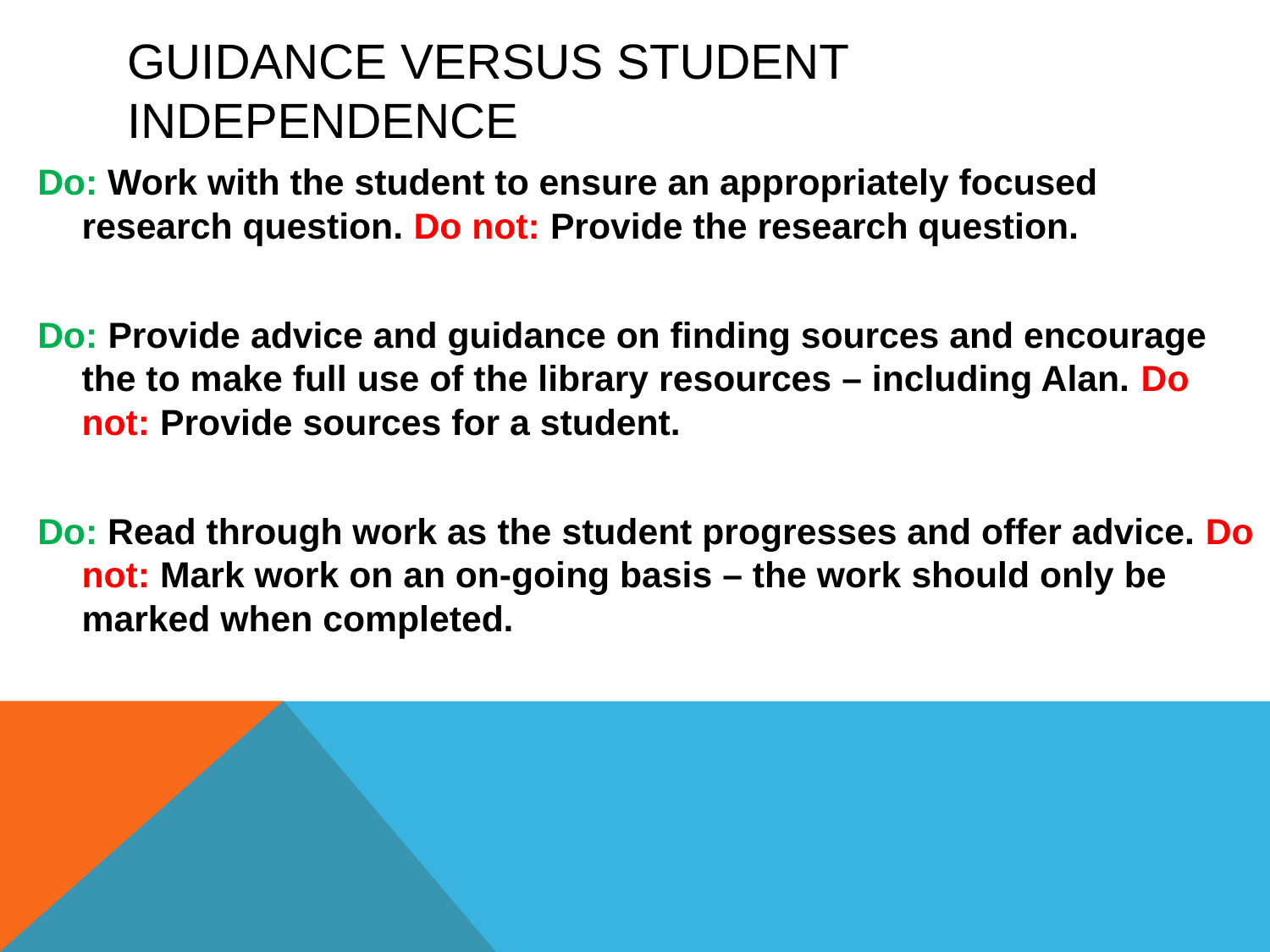

# Guidance versus student independence
Do: Work with the student to ensure an appropriately focused research question. Do not: Provide the research question.

Do: Provide advice and guidance on finding sources and encourage the to make full use of the library resources – including Alan. Do not: Provide sources for a student.

Do: Read through work as the student progresses and offer advice. Do not: Mark work on an on-going basis – the work should only be marked when completed.